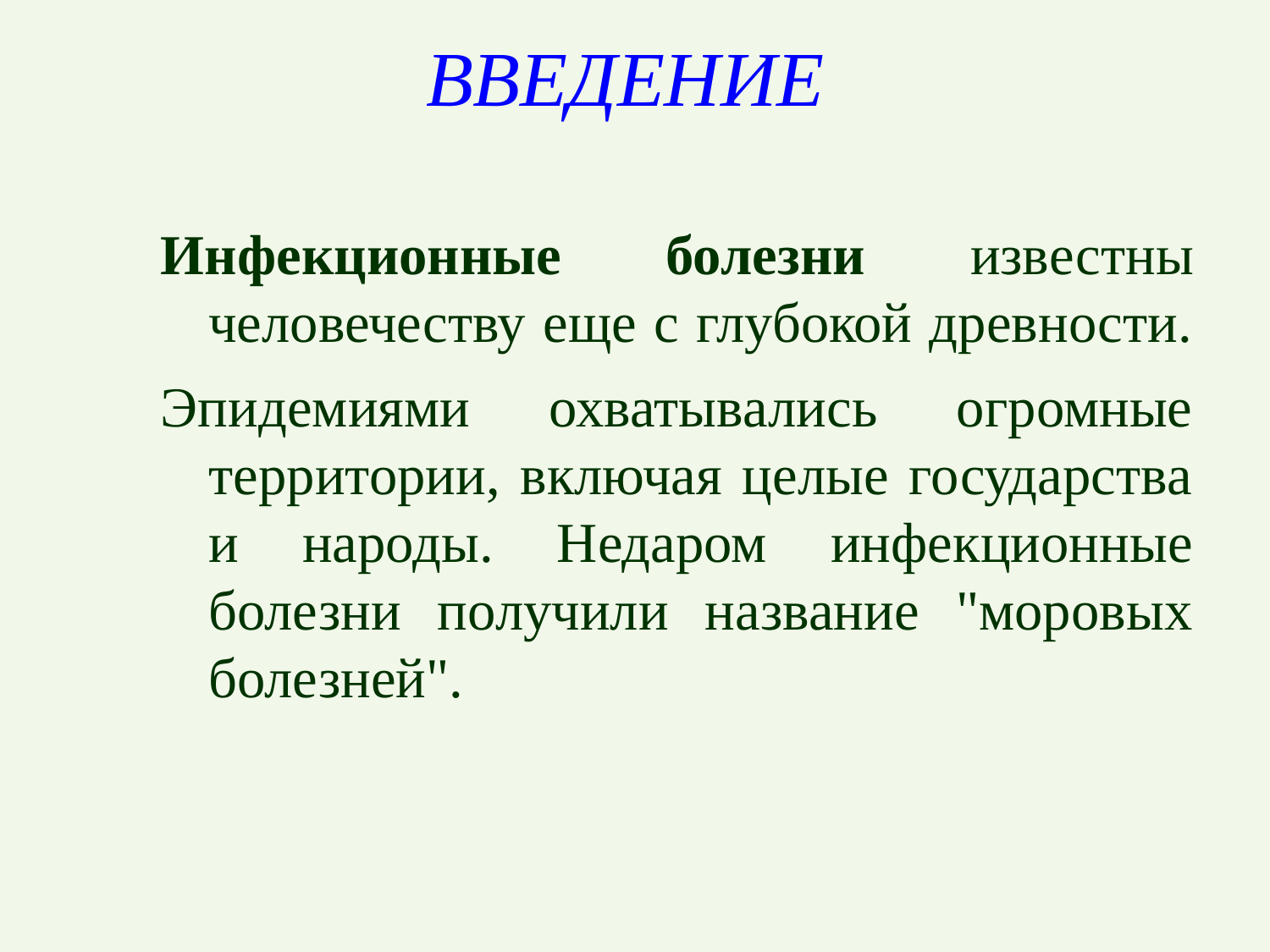

# ВВЕДЕНИЕ
Инфекционные болезни известны человечеству еще с глубокой древности.
Эпидемиями охватывались огромные территории, включая целые государства и народы. Недаром инфекционные болезни получили название "моровых болезней".